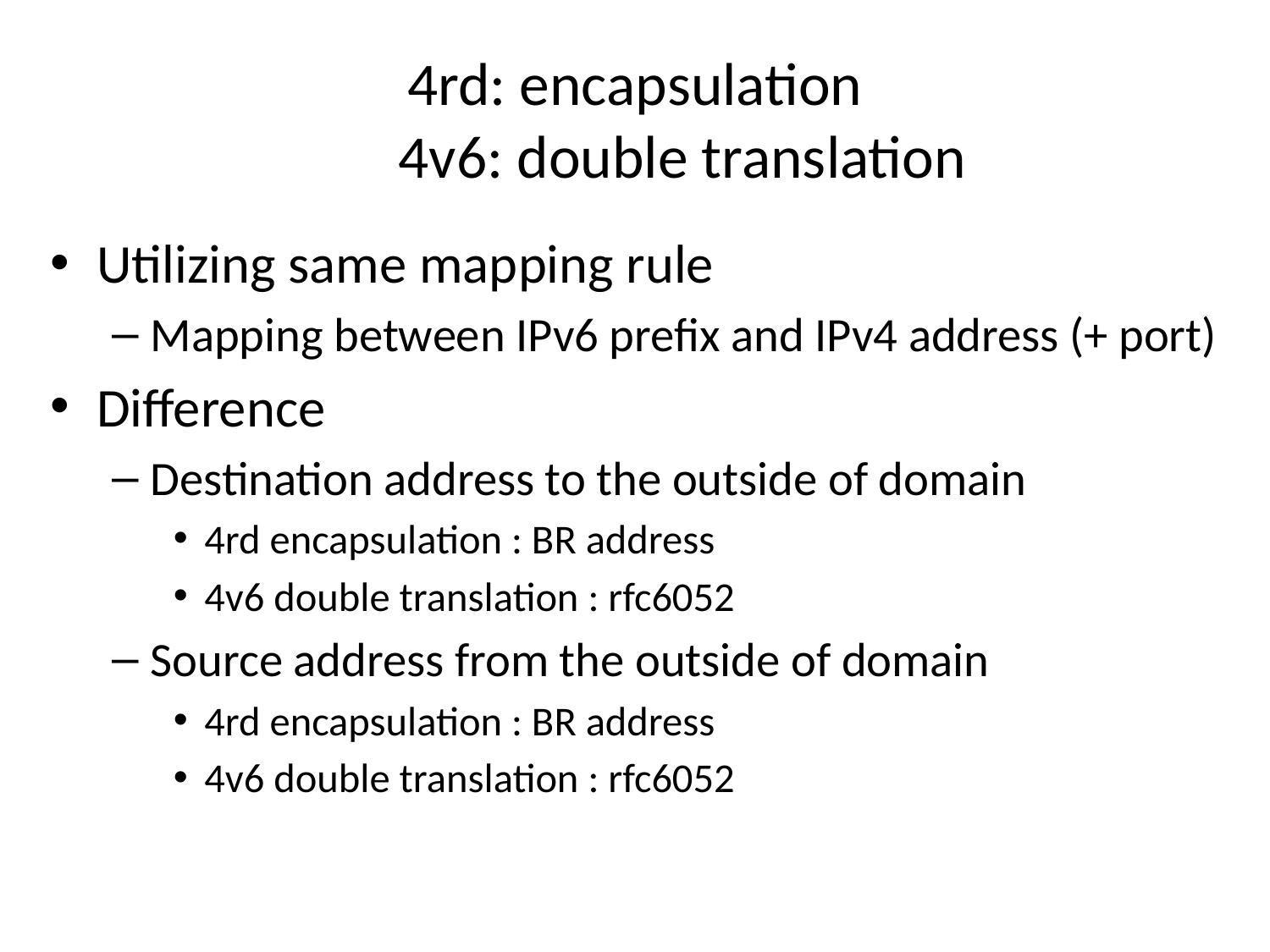

# 4rd: encapsulation 4v6: double translation
Utilizing same mapping rule
Mapping between IPv6 prefix and IPv4 address (+ port)
Difference
Destination address to the outside of domain
4rd encapsulation : BR address
4v6 double translation : rfc6052
Source address from the outside of domain
4rd encapsulation : BR address
4v6 double translation : rfc6052